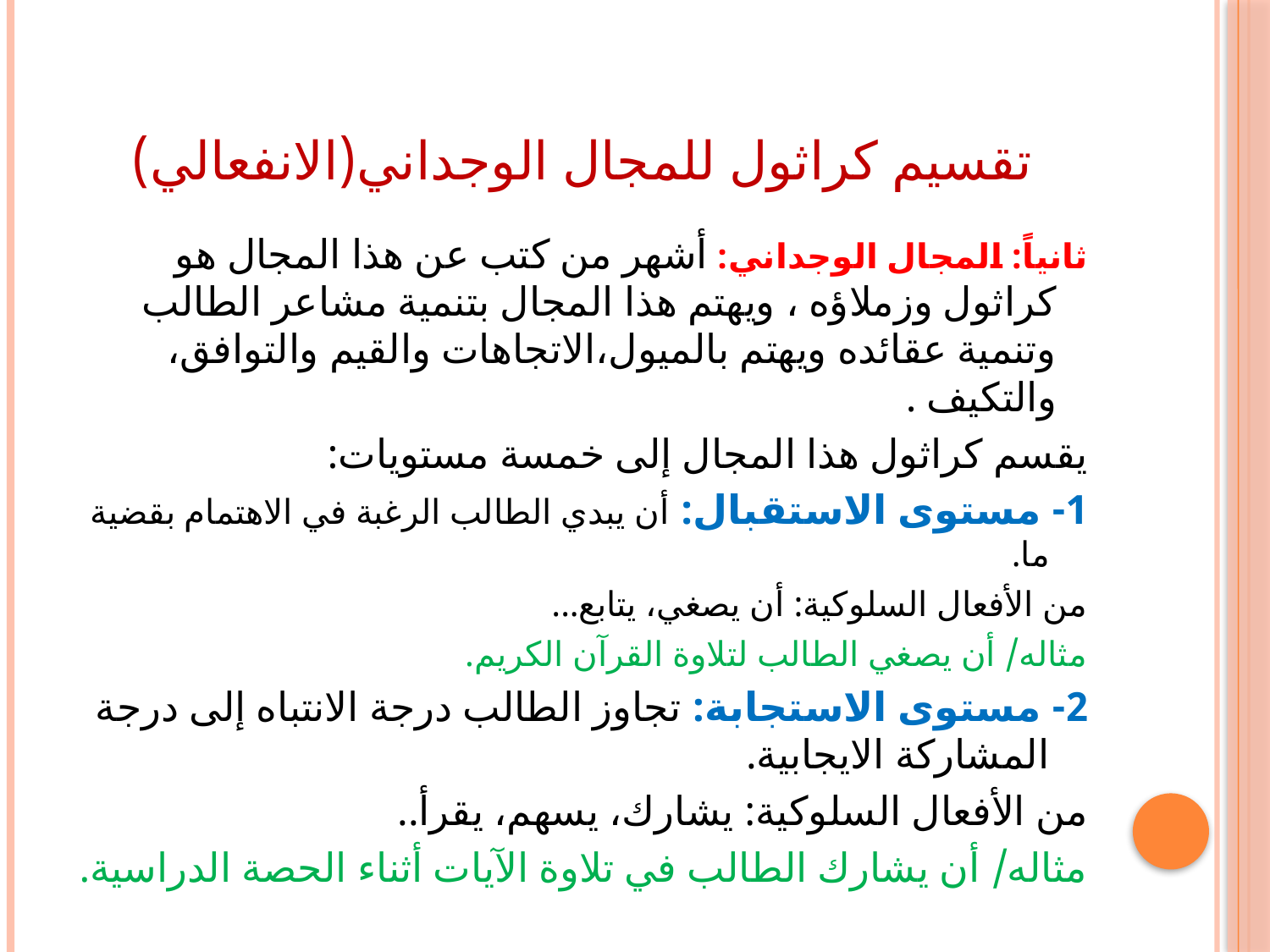

# تقسيم كراثول للمجال الوجداني(الانفعالي)
ثانياً: المجال الوجداني: أشهر من كتب عن هذا المجال هو كراثول وزملاؤه ، ويهتم هذا المجال بتنمية مشاعر الطالب وتنمية عقائده ويهتم بالميول،الاتجاهات والقيم والتوافق، والتكيف .
يقسم كراثول هذا المجال إلى خمسة مستويات:
1- مستوى الاستقبال: أن يبدي الطالب الرغبة في الاهتمام بقضية ما.
من الأفعال السلوكية: أن يصغي، يتابع...
مثاله/ أن يصغي الطالب لتلاوة القرآن الكريم.
2- مستوى الاستجابة: تجاوز الطالب درجة الانتباه إلى درجة المشاركة الايجابية.
من الأفعال السلوكية: يشارك، يسهم، يقرأ..
مثاله/ أن يشارك الطالب في تلاوة الآيات أثناء الحصة الدراسية.